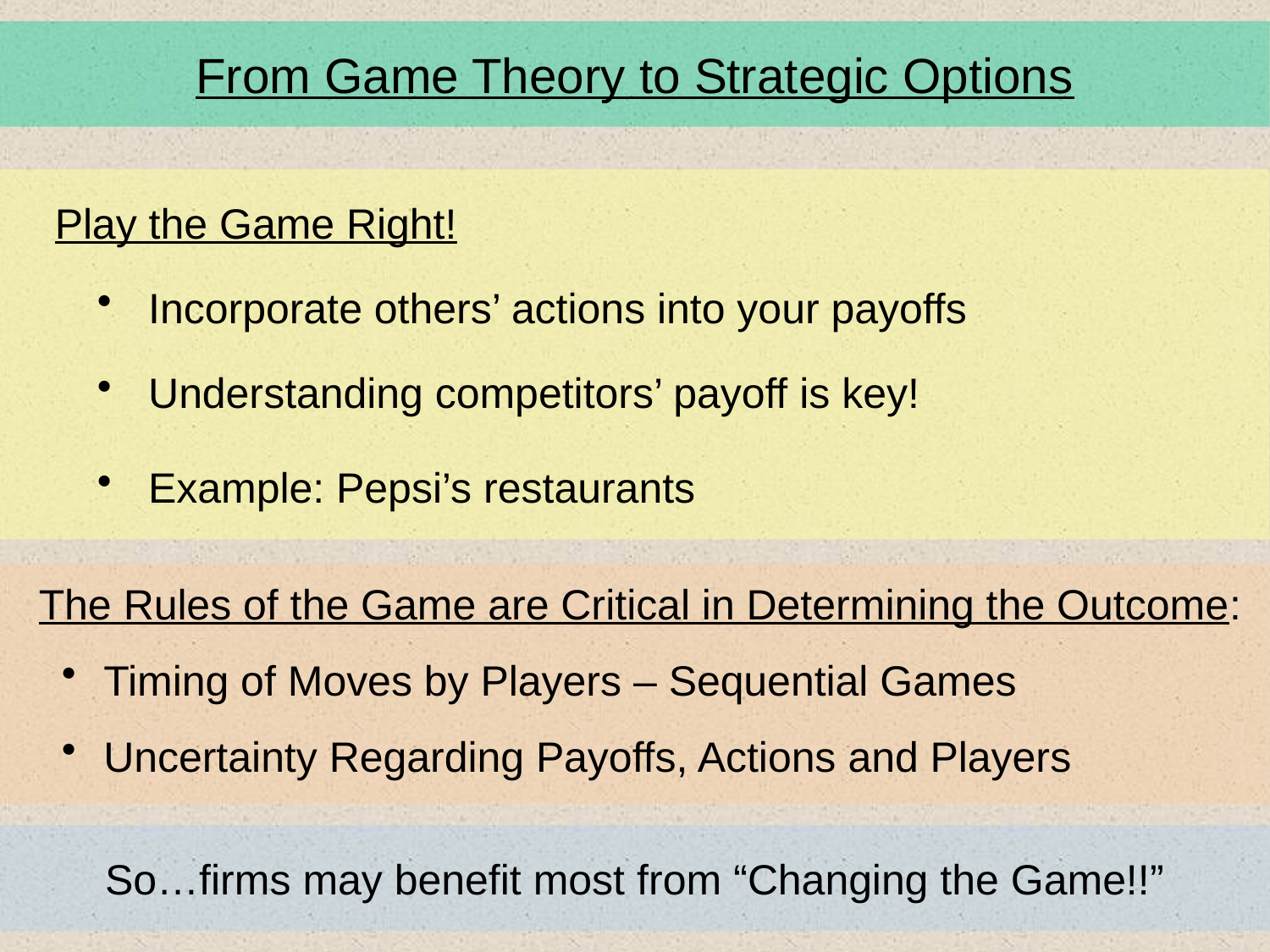

From Game Theory to Strategic Options

 Play the Game Right!
  Incorporate others’ actions into your payoffs
  Understanding competitors’ payoff is key!
  Example: Pepsi’s restaurants

 The Rules of the Game are Critical in Determining the Outcome:

 Timing of Moves by Players – Sequential Games

 Uncertainty Regarding Payoffs, Actions and Players
So…firms may benefit most from “Changing the Game!!”